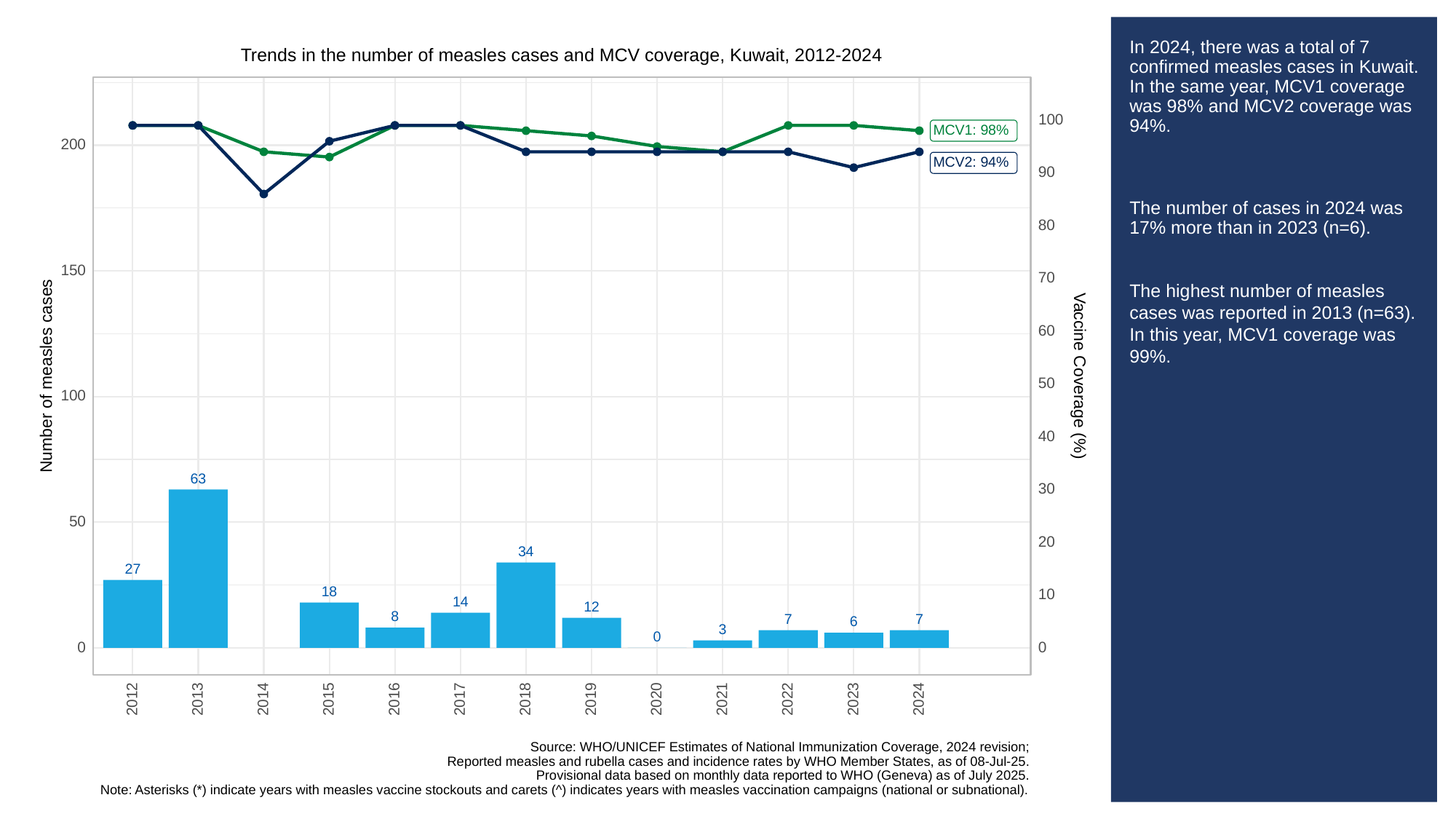

# In 2024, there was a total of 7 confirmed measles cases in Kuwait. In the same year, MCV1 coverage was 98% and MCV2 coverage was 94%.

The number of cases in 2024 was 17% more than in 2023 (n=6).

The highest number of measles cases was reported in 2013 (n=63). In this year, MCV1 coverage was 99%.

Trends in the number of measles cases and MCV coverage, Kuwait, 2012-2024

100

MCV1: 98%

200

MCV2: 94%

90

80
150

70
60

Vaccine Coverage (%)
Number of measles cases
50
100

40

63
30

50

20
34

27

18
10
14
12

8

7
7
6

3

0

0
0

2013
2023
2012
2014
2015
2016
2017
2018
2019
2020
2021
2022
2024
Source: WHO/UNICEF Estimates of National Immunization Coverage, 2024 revision;
Reported measles and rubella cases and incidence rates by WHO Member States, as of 08-Jul-25.
Provisional data based on monthly data reported to WHO (Geneva) as of July 2025.
Note: Asterisks (*) indicate years with measles vaccine stockouts and carets (^) indicates years with measles vaccination campaigns (national or subnational).